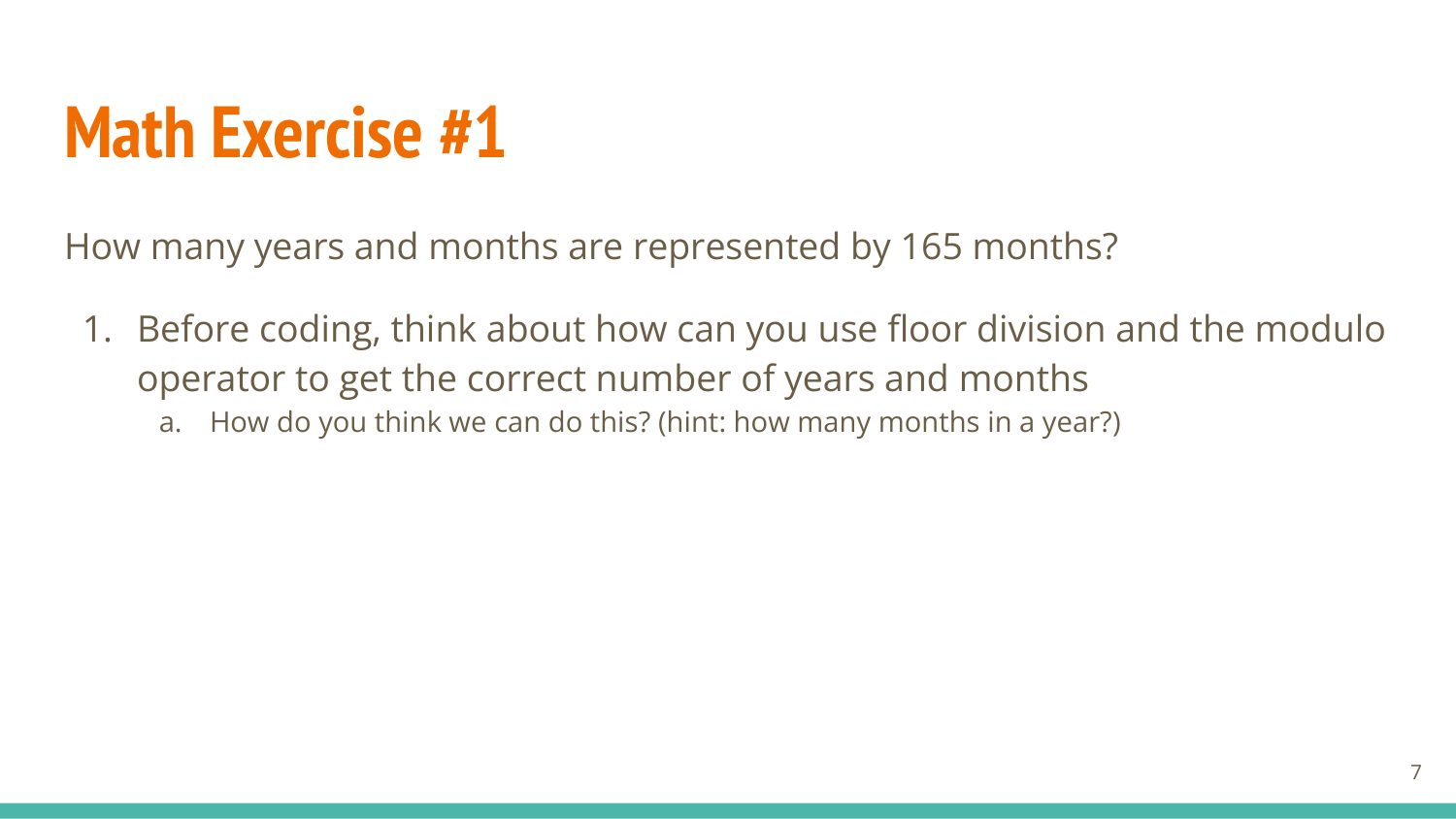

# Math Exercise #1
How many years and months are represented by 165 months?
Before coding, think about how can you use floor division and the modulo operator to get the correct number of years and months
How do you think we can do this? (hint: how many months in a year?)
7